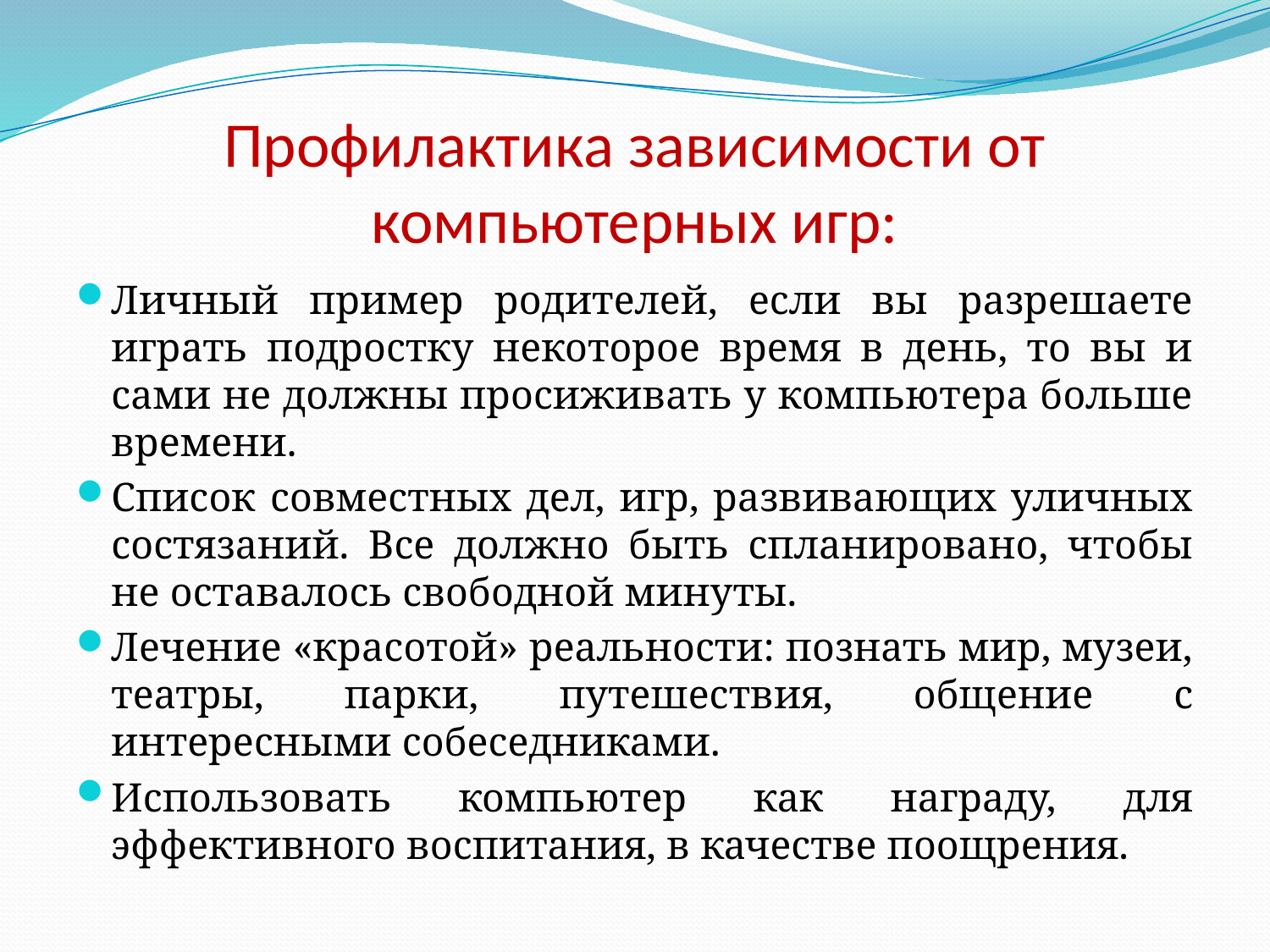

# Профилактика зависимости от компьютерных игр:
Личный пример родителей, если вы разрешаете играть подростку некоторое время в день, то вы и сами не должны просиживать у компьютера больше времени.
Список совместных дел, игр, развивающих уличных состязаний. Все должно быть спланировано, чтобы не оставалось свободной минуты.
Лечение «красотой» реальности: познать мир, музеи, театры, парки, путешествия, общение с интересными собеседниками.
Использовать компьютер как награду, для эффективного воспитания, в качестве поощрения.